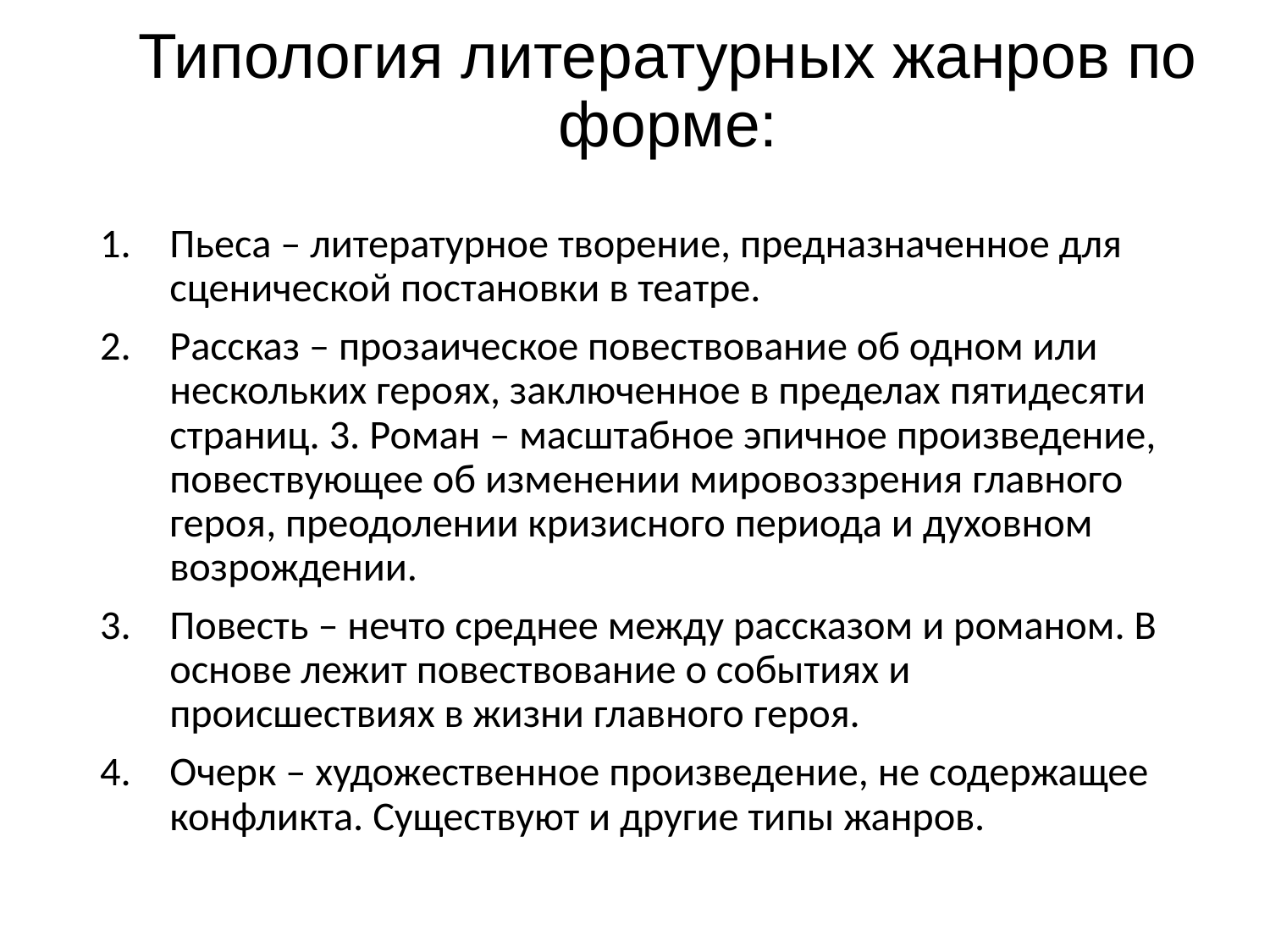

# Типология литературных жанров по форме:
Пьеса – литературное творение, предназначенное для сценической постановки в театре.
Рассказ – прозаическое повествование об одном или нескольких героях, заключенное в пределах пятидесяти страниц. 3. Роман – масштабное эпичное произведение, повествующее об изменении мировоззрения главного героя, преодолении кризисного периода и духовном возрождении.
Повесть – нечто среднее между рассказом и романом. В основе лежит повествование о событиях и происшествиях в жизни главного героя.
Очерк – художественное произведение, не содержащее конфликта. Существуют и другие типы жанров.